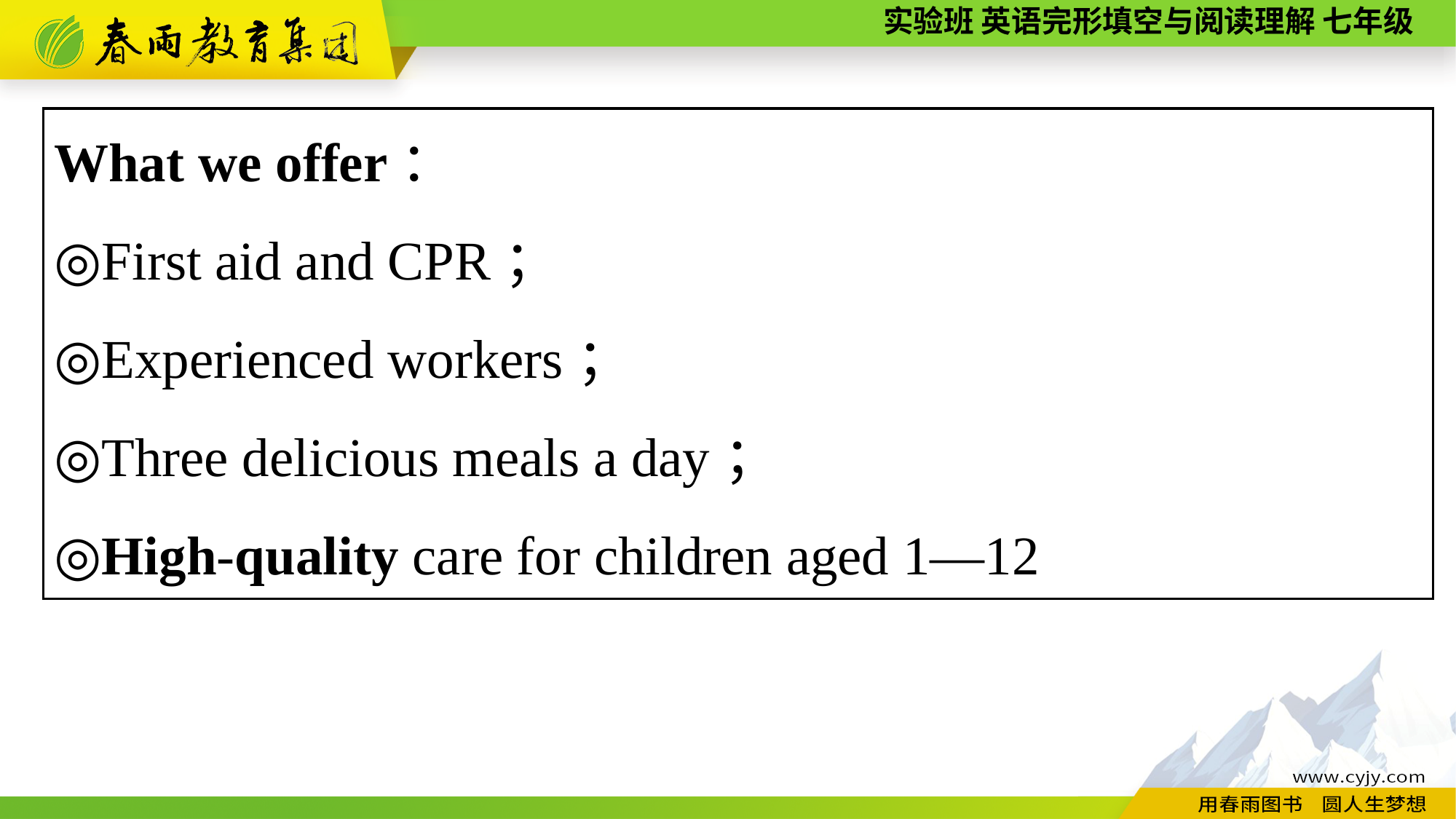

What we offer：
◎First aid and CPR；
◎Experienced workers；
◎Three delicious meals a day；
◎High-quality care for children aged 1—12